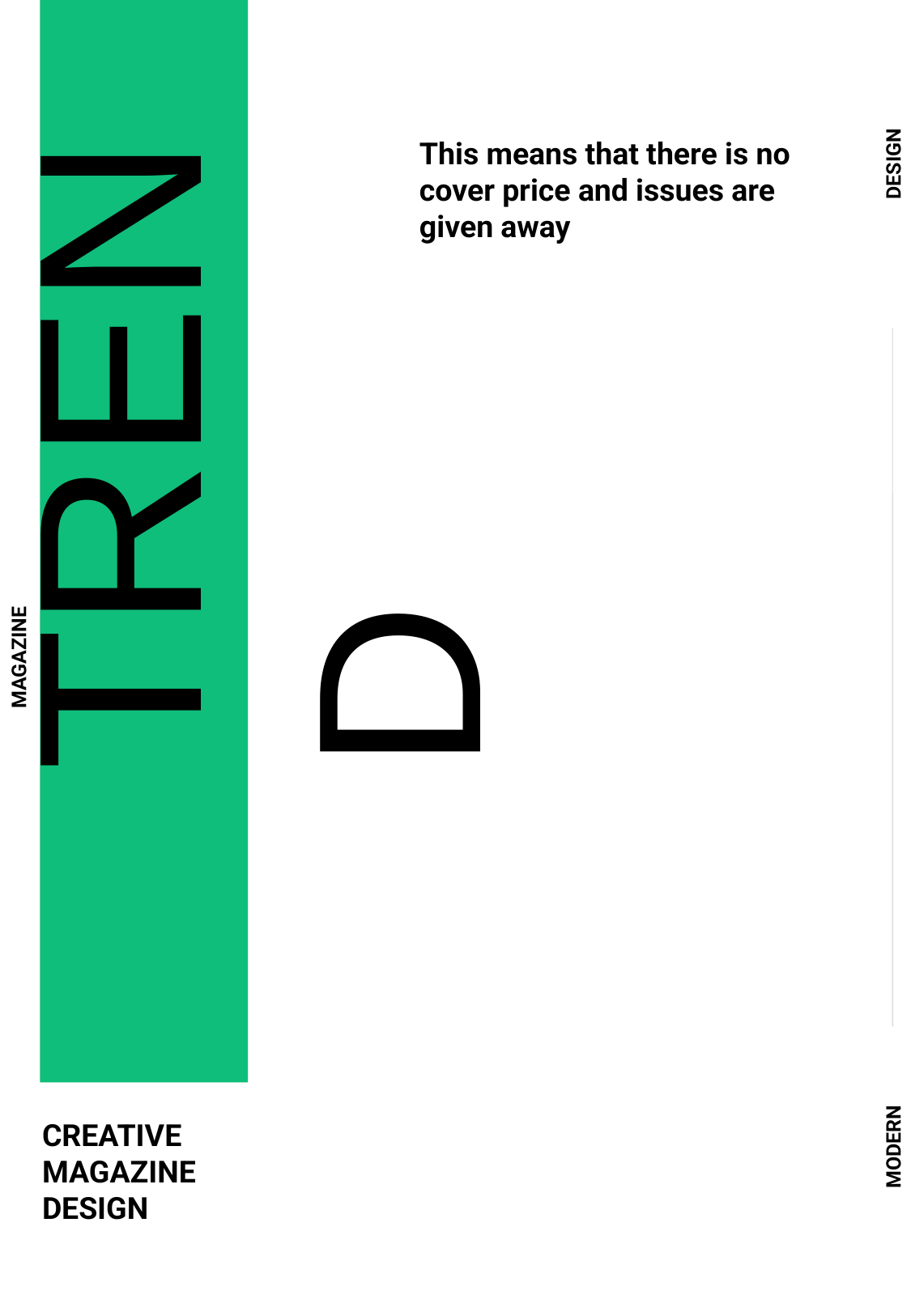

This means that there is no cover price and issues are given away
TREND

CREATIVE MAGAZINE DESIGN